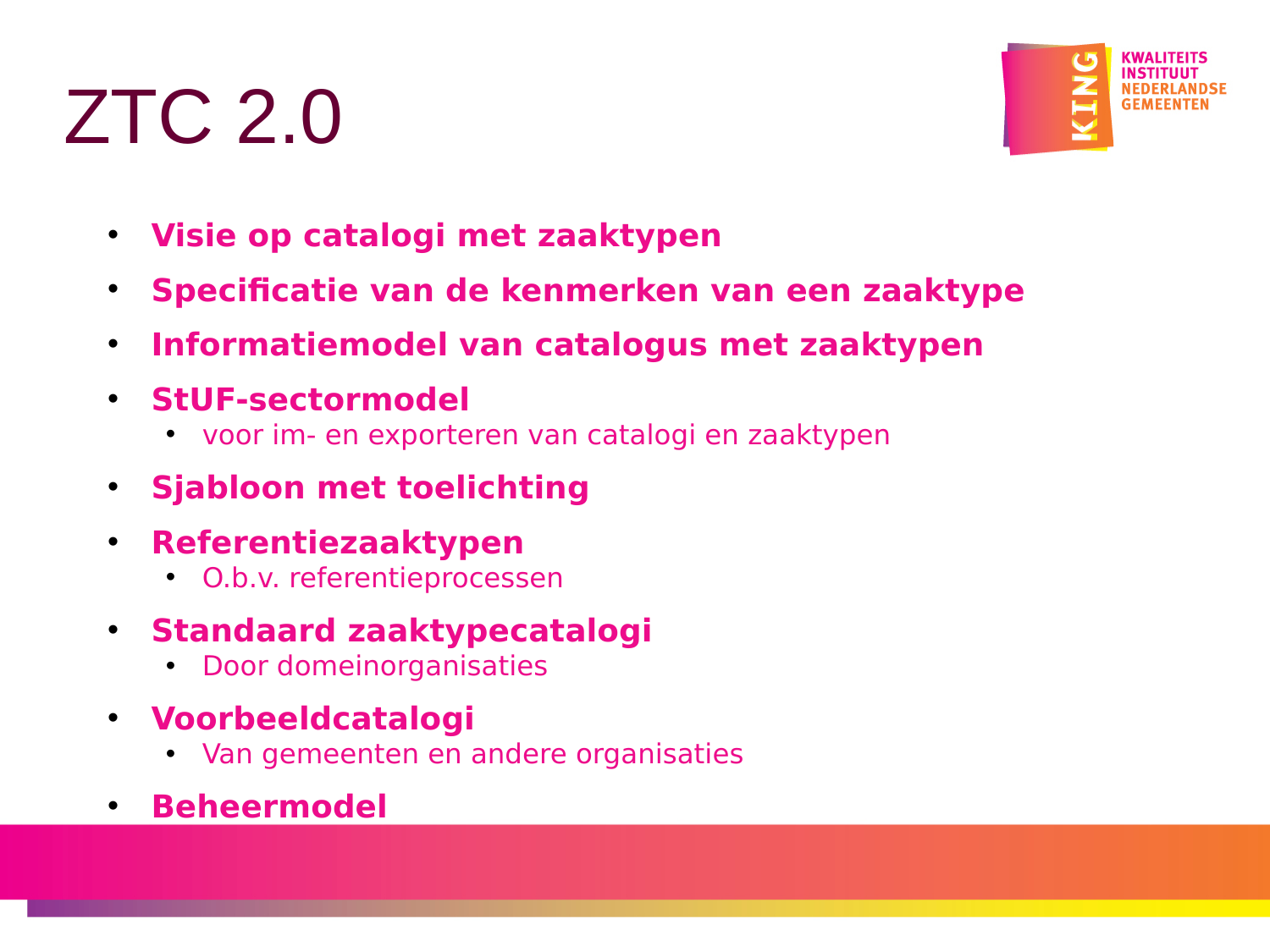

# ZTC 2.0
Visie op catalogi met zaaktypen
Specificatie van de kenmerken van een zaaktype
Informatiemodel van catalogus met zaaktypen
StUF-sectormodel
voor im- en exporteren van catalogi en zaaktypen
Sjabloon met toelichting
Referentiezaaktypen
O.b.v. referentieprocessen
Standaard zaaktypecatalogi
Door domeinorganisaties
Voorbeeldcatalogi
Van gemeenten en andere organisaties
Beheermodel